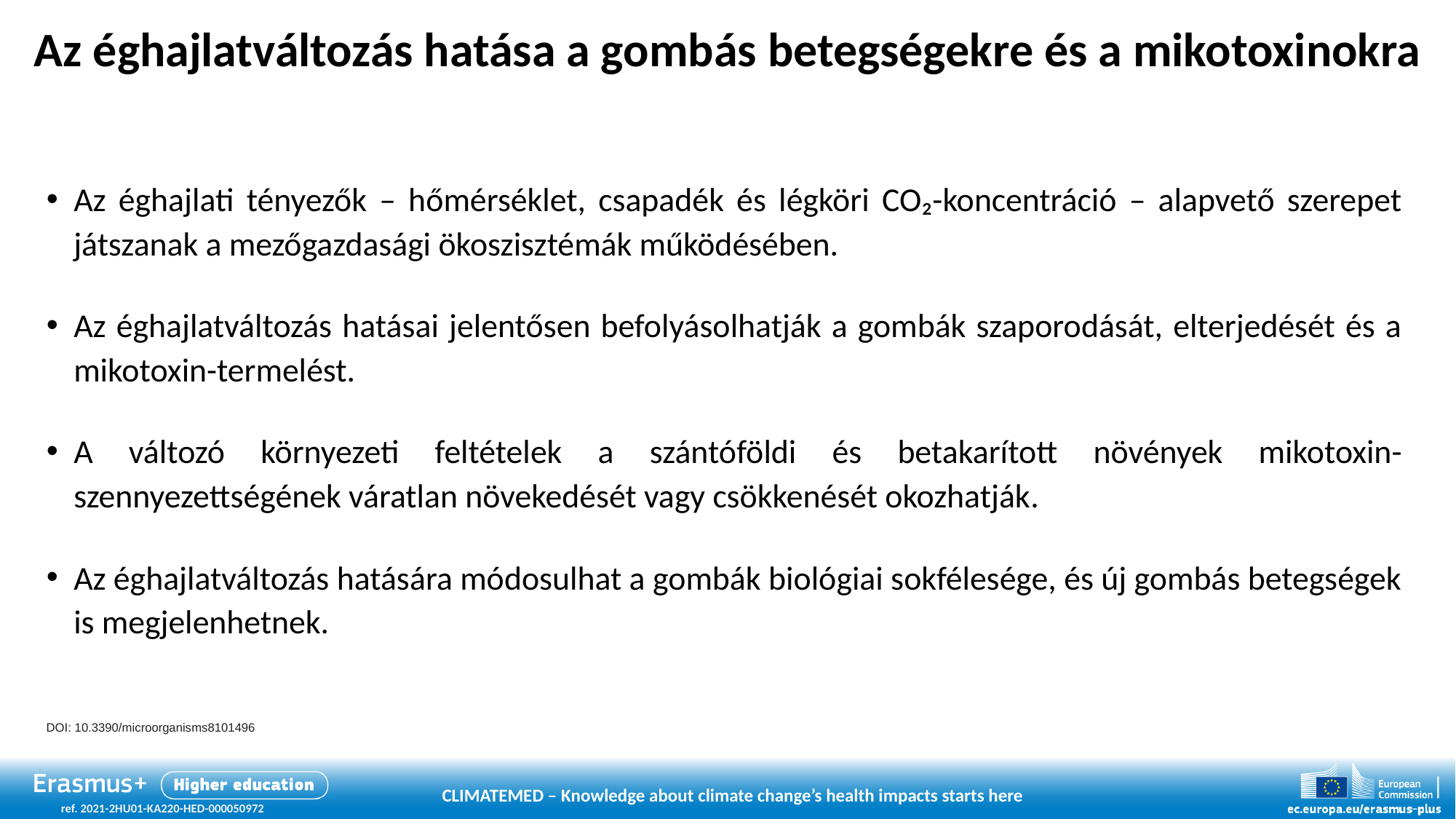

# Az éghajlatváltozás hatása a gombás betegségekre és a mikotoxinokra
Az éghajlati tényezők – hőmérséklet, csapadék és légköri CO₂-koncentráció – alapvető szerepet játszanak a mezőgazdasági ökoszisztémák működésében.
Az éghajlatváltozás hatásai jelentősen befolyásolhatják a gombák szaporodását, elterjedését és a mikotoxin-termelést.
A változó környezeti feltételek a szántóföldi és betakarított növények mikotoxin-szennyezettségének váratlan növekedését vagy csökkenését okozhatják.
Az éghajlatváltozás hatására módosulhat a gombák biológiai sokfélesége, és új gombás betegségek is megjelenhetnek.
DOI: 10.3390/microorganisms8101496